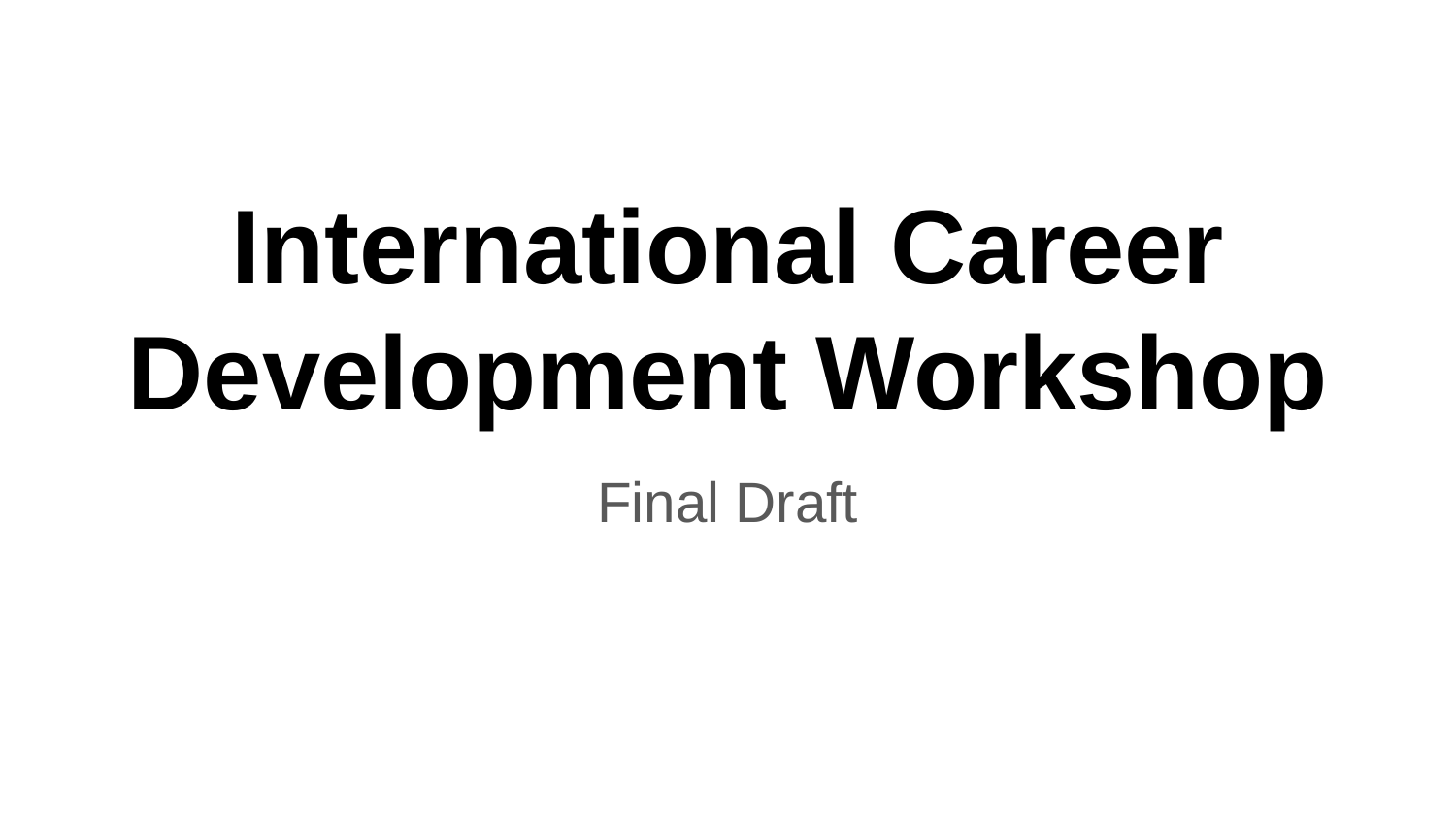

# International Career Development Workshop
Final Draft